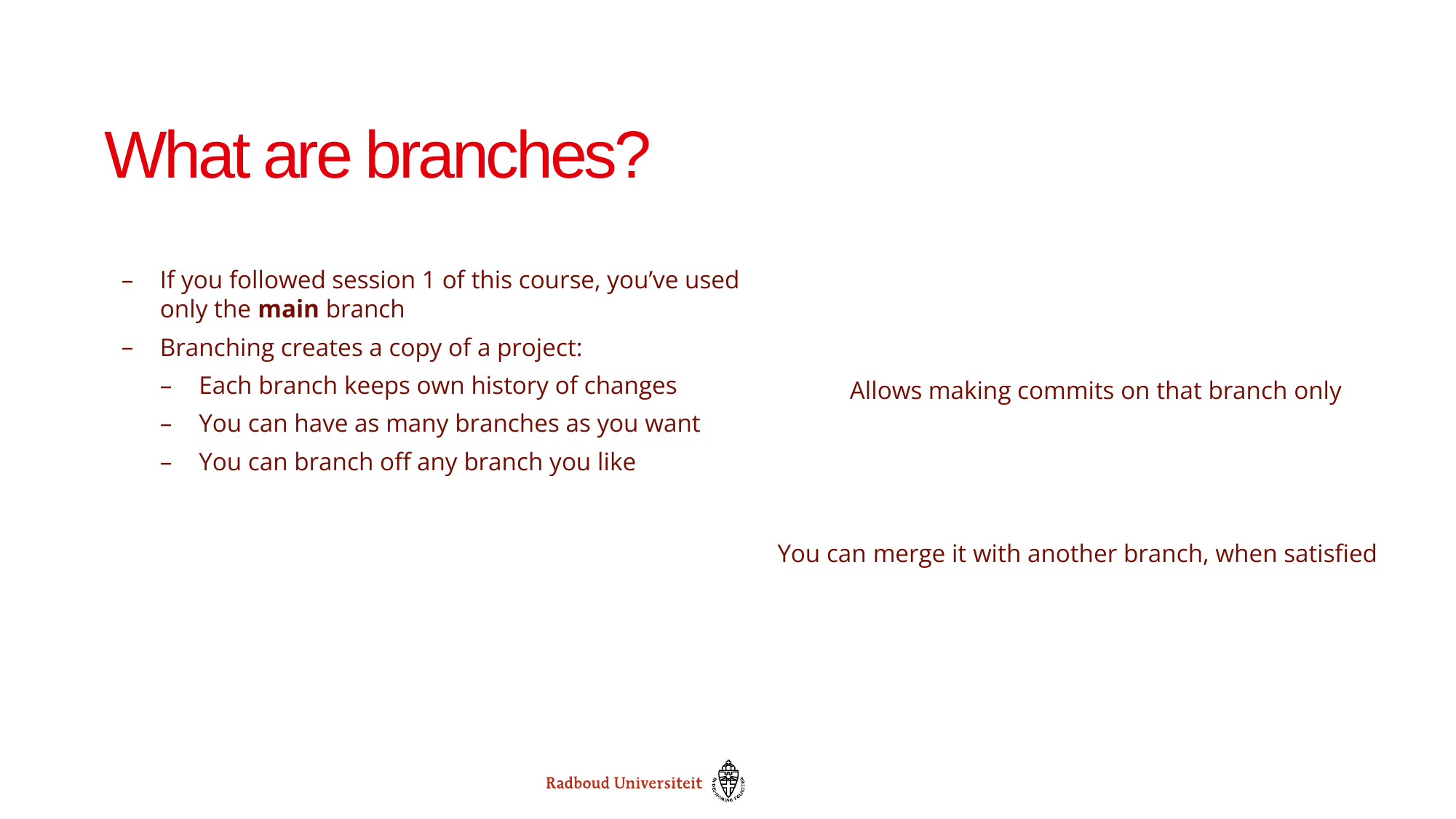

# What are branches?
If you followed session 1 of this course, you’ve used only the main branch
Branching creates a copy of a project:
Each branch keeps own history of changes
You can have as many branches as you want
You can branch off any branch you like

Allows making commits on that branch only
You can merge it with another branch, when satisfied